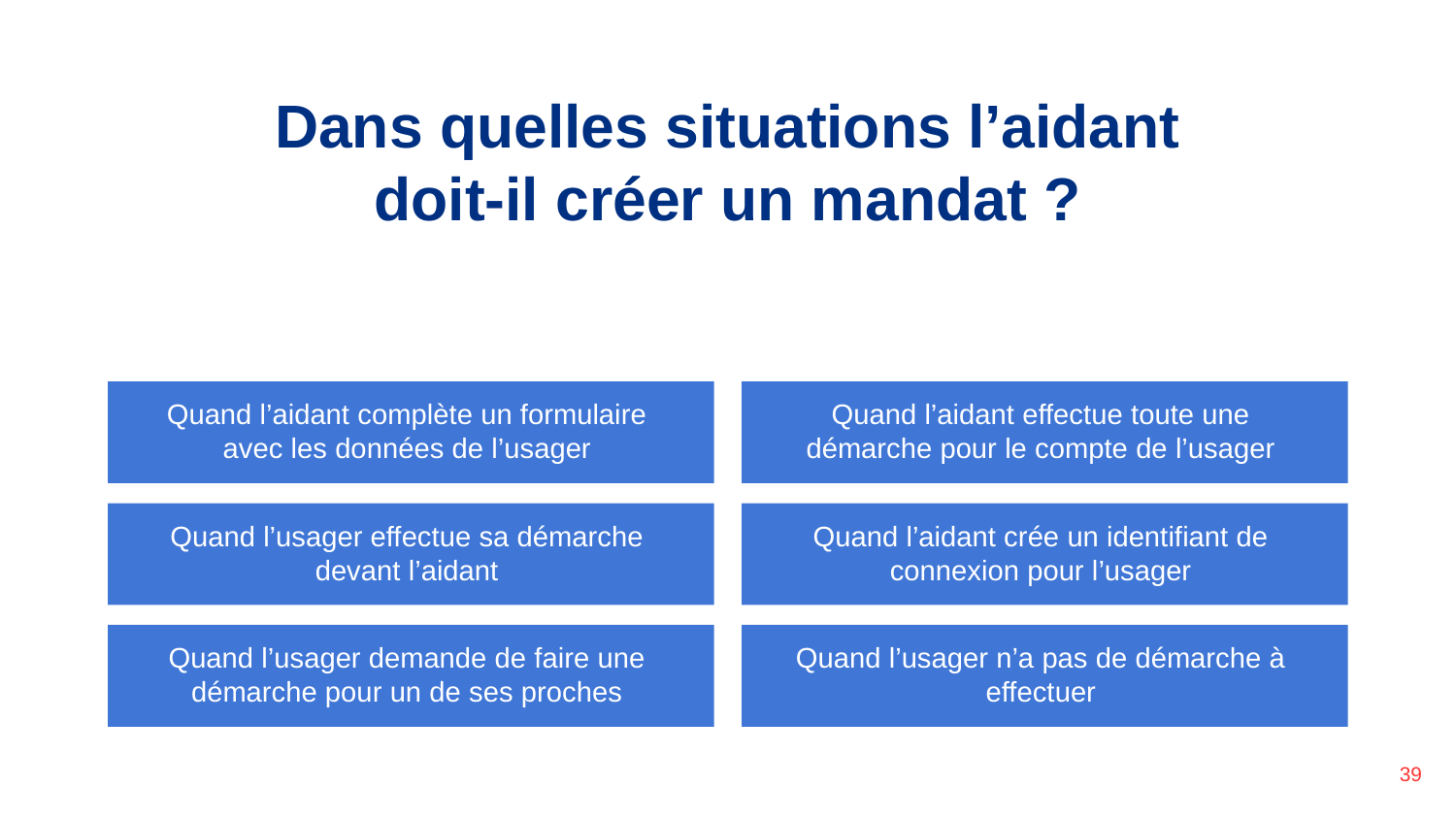

- Quand l’usager effectue sa démarche devant moi
- Quand l’usager me demande de faire une démarche pour un de ses proches
- Quand je complète un formulaire avec les données de l’usager
- Quand j’effectue toute une démarche pour le compte de l’usager
- Quand je crée un identifiant de connexion pour l’usager
Dans quelles situations l’aidant doit-il créer un mandat ?

Quand l’aidant complète un formulaire avec les données de l’usager

Quand l’aidant effectue toute une démarche pour le compte de l’usager

Quand l’usager effectue sa démarche devant l’aidant

Quand l’aidant crée un identifiant de connexion pour l’usager

Quand l’usager demande de faire une démarche pour un de ses proches

Quand l’usager n’a pas de démarche à effectuer
39